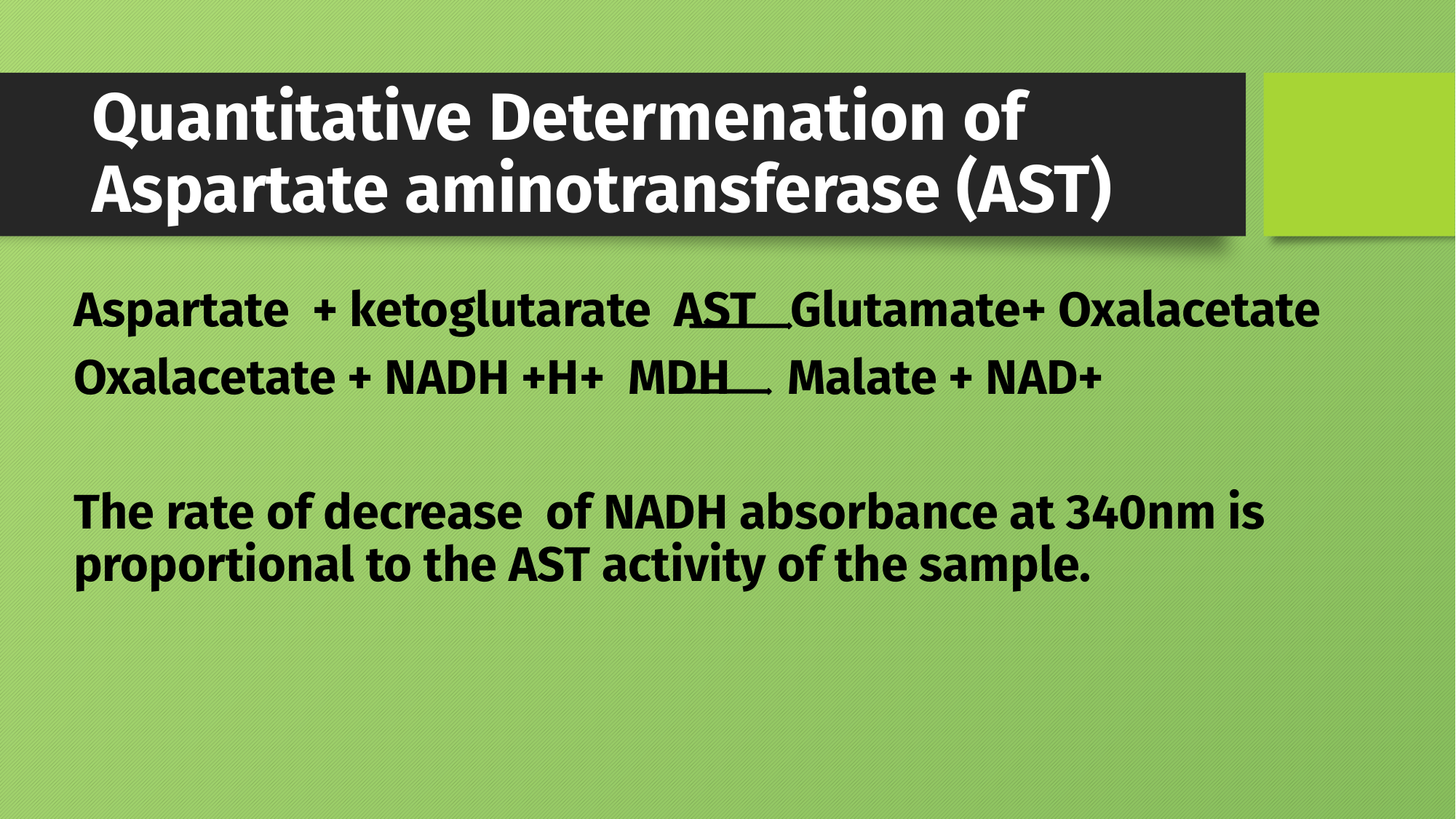

# Quantitative Determenation of Aspartate aminotransferase (AST)
Aspartate  + ketoglutarate  AST   Glutamate+ Oxalacetate
Oxalacetate + NADH +H+  MDH     Malate + NAD+

The rate of decrease  of NADH absorbance at 340nm is proportional to the AST activity of the sample.